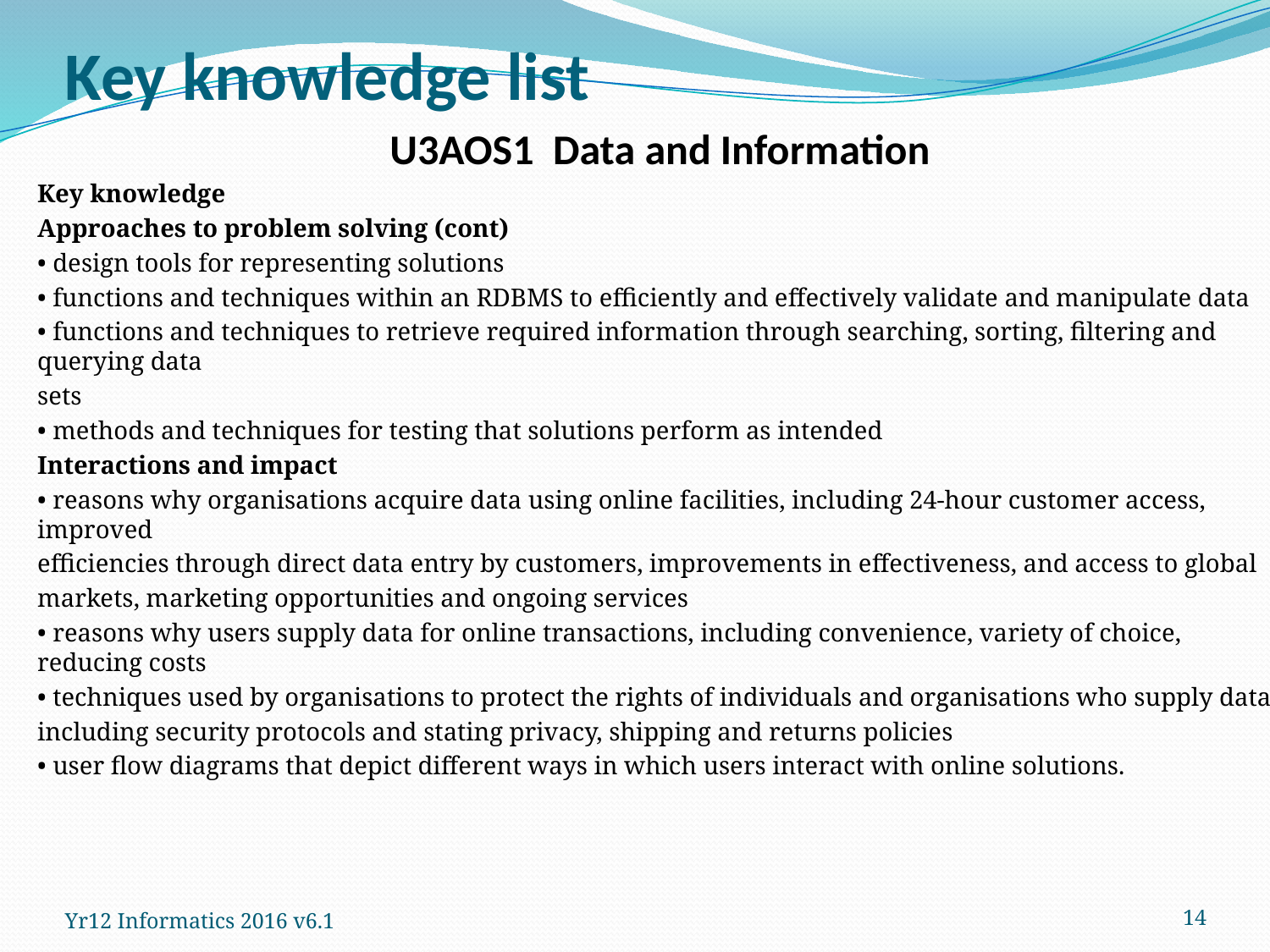

# Key knowledge list
U3AOS1  Data and Information
Key knowledge
Approaches to problem solving (cont)
• design tools for representing solutions
• functions and techniques within an RDBMS to efficiently and effectively validate and manipulate data
• functions and techniques to retrieve required information through searching, sorting, filtering and querying data
sets
• methods and techniques for testing that solutions perform as intended
Interactions and impact
• reasons why organisations acquire data using online facilities, including 24-hour customer access, improved
efficiencies through direct data entry by customers, improvements in effectiveness, and access to global
markets, marketing opportunities and ongoing services
• reasons why users supply data for online transactions, including convenience, variety of choice, reducing costs
• techniques used by organisations to protect the rights of individuals and organisations who supply data,
including security protocols and stating privacy, shipping and returns policies
• user flow diagrams that depict different ways in which users interact with online solutions.
14
Yr12 Informatics 2016 v6.1